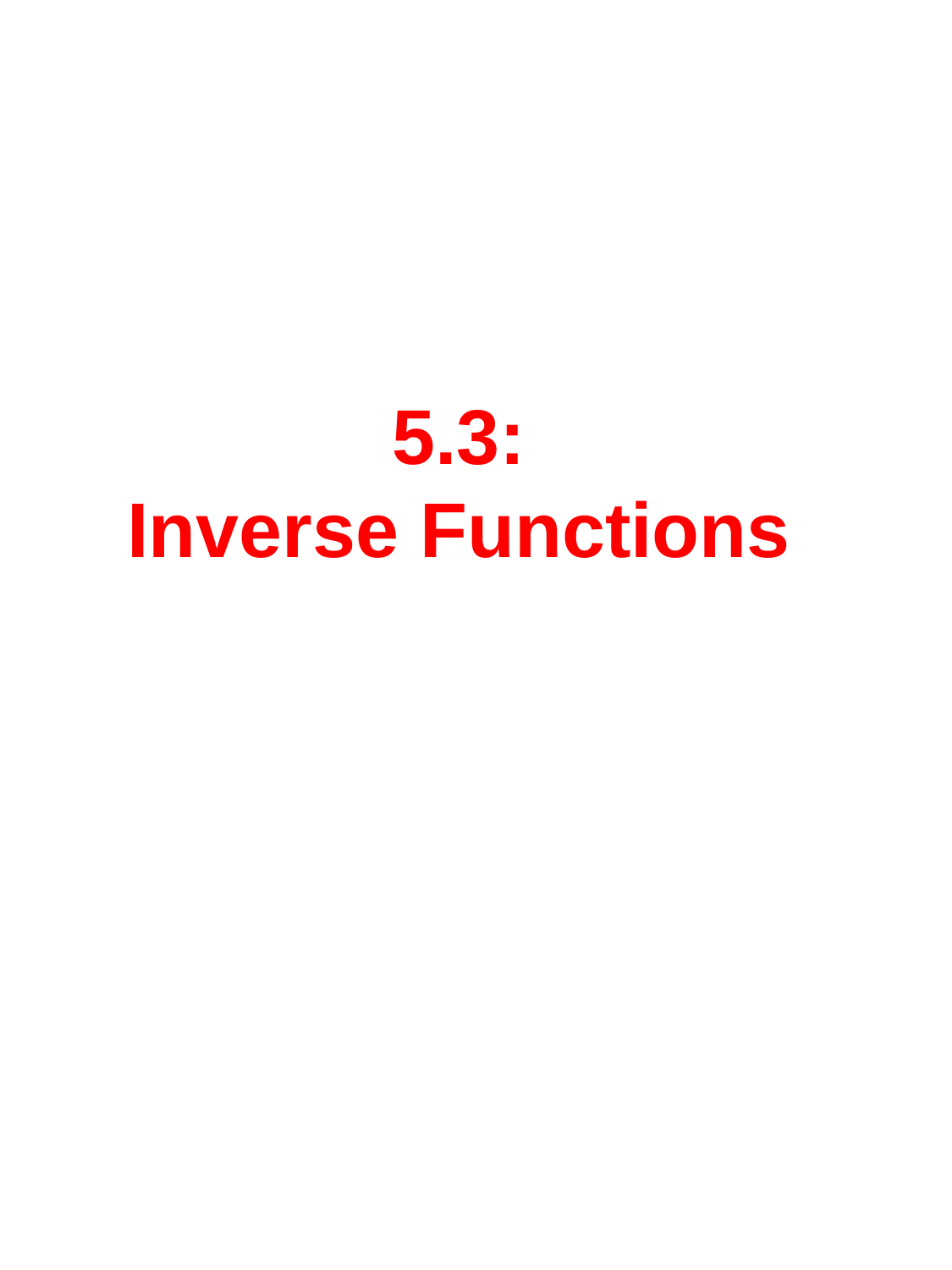

5.3:
Inverse Functions
Photo by Vickie Kelly,  1993
Greg Kelly, Hanford High School, Richland, Washington
Badlands, South Dakota